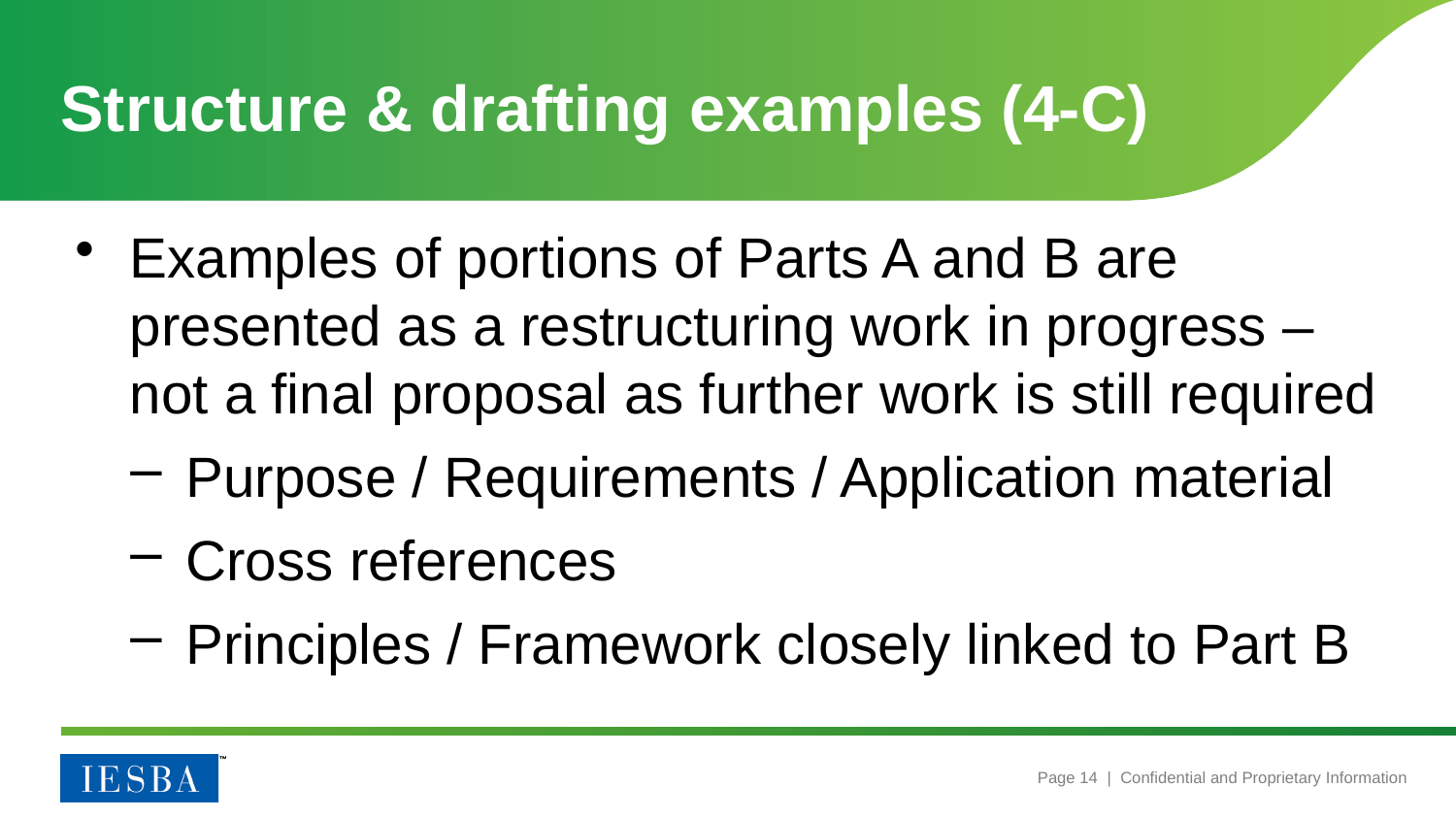

# Structure & drafting examples (4-C)
Examples of portions of Parts A and B are presented as a restructuring work in progress – not a final proposal as further work is still required
Purpose / Requirements / Application material
Cross references
Principles / Framework closely linked to Part B